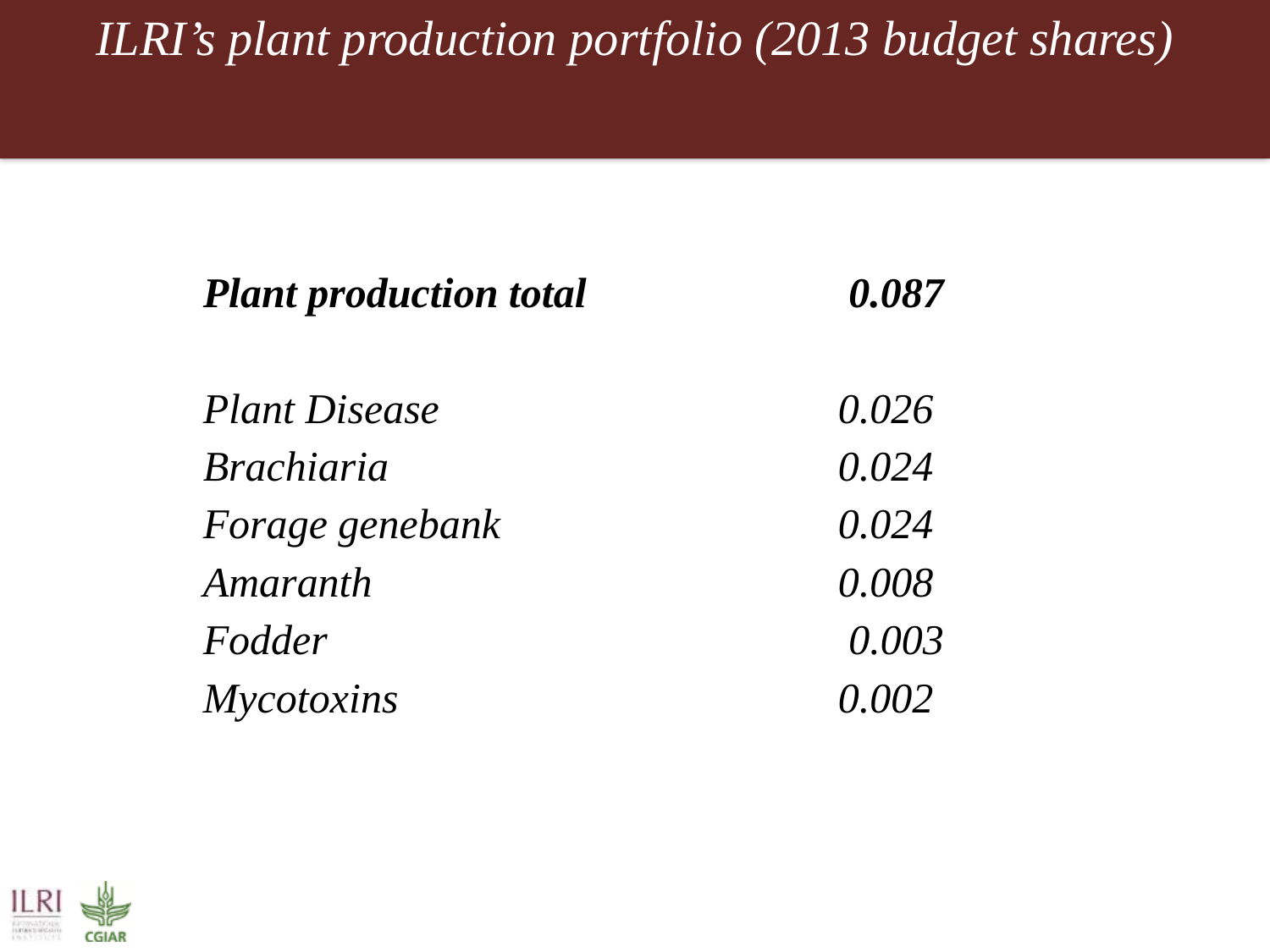

# ILRI’s plant production portfolio (2013 budget shares)

Plant production total     		 0.087

Plant Disease	  			0.026
Brachiaria				0.024
Forage genebank			0.024
Amaranth 	 			0.008
Fodder					 0.003
Mycotoxins				0.002